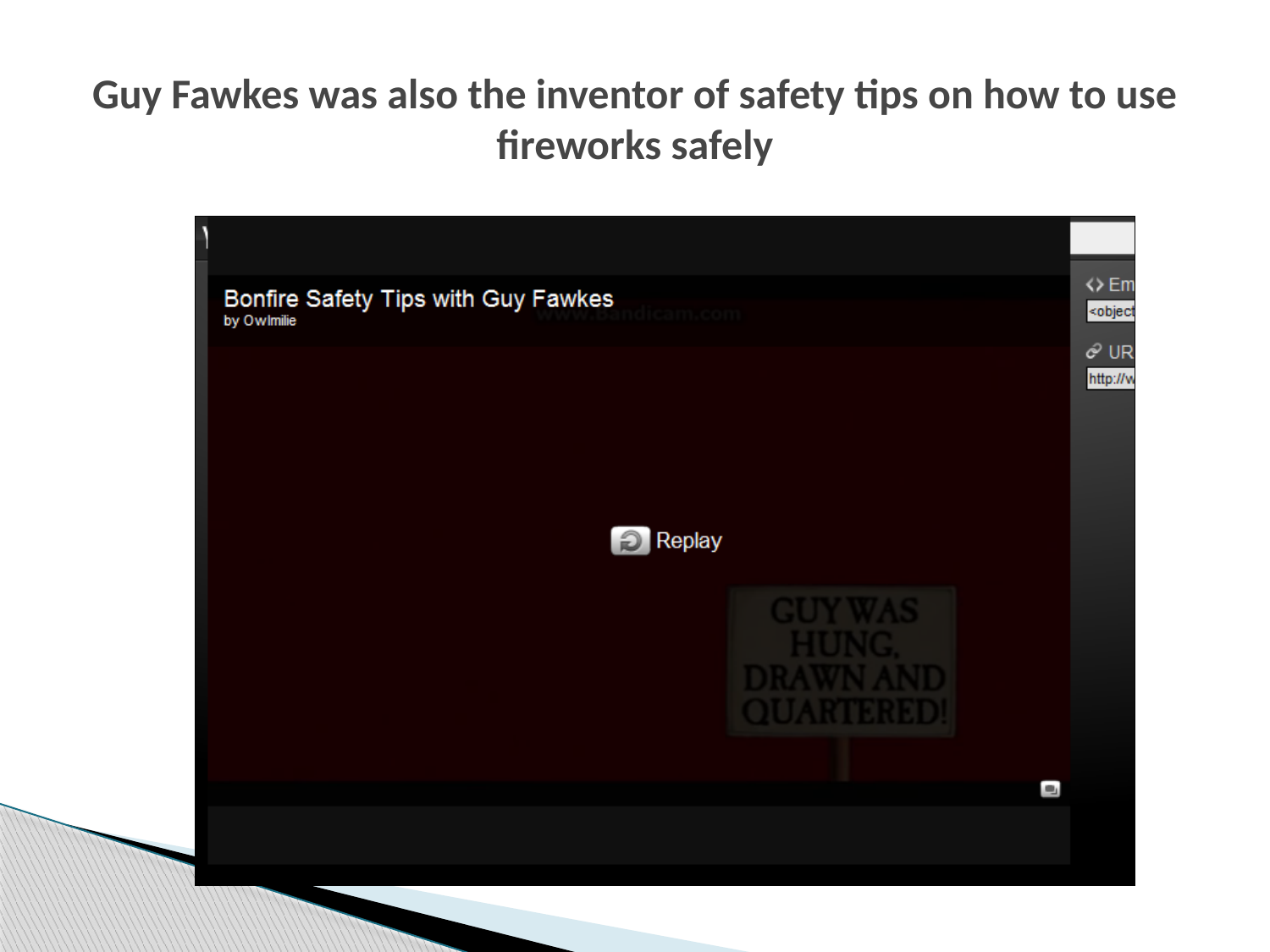

# Guy Fawkes was also the inventor of safety tips on how to use fireworks safely